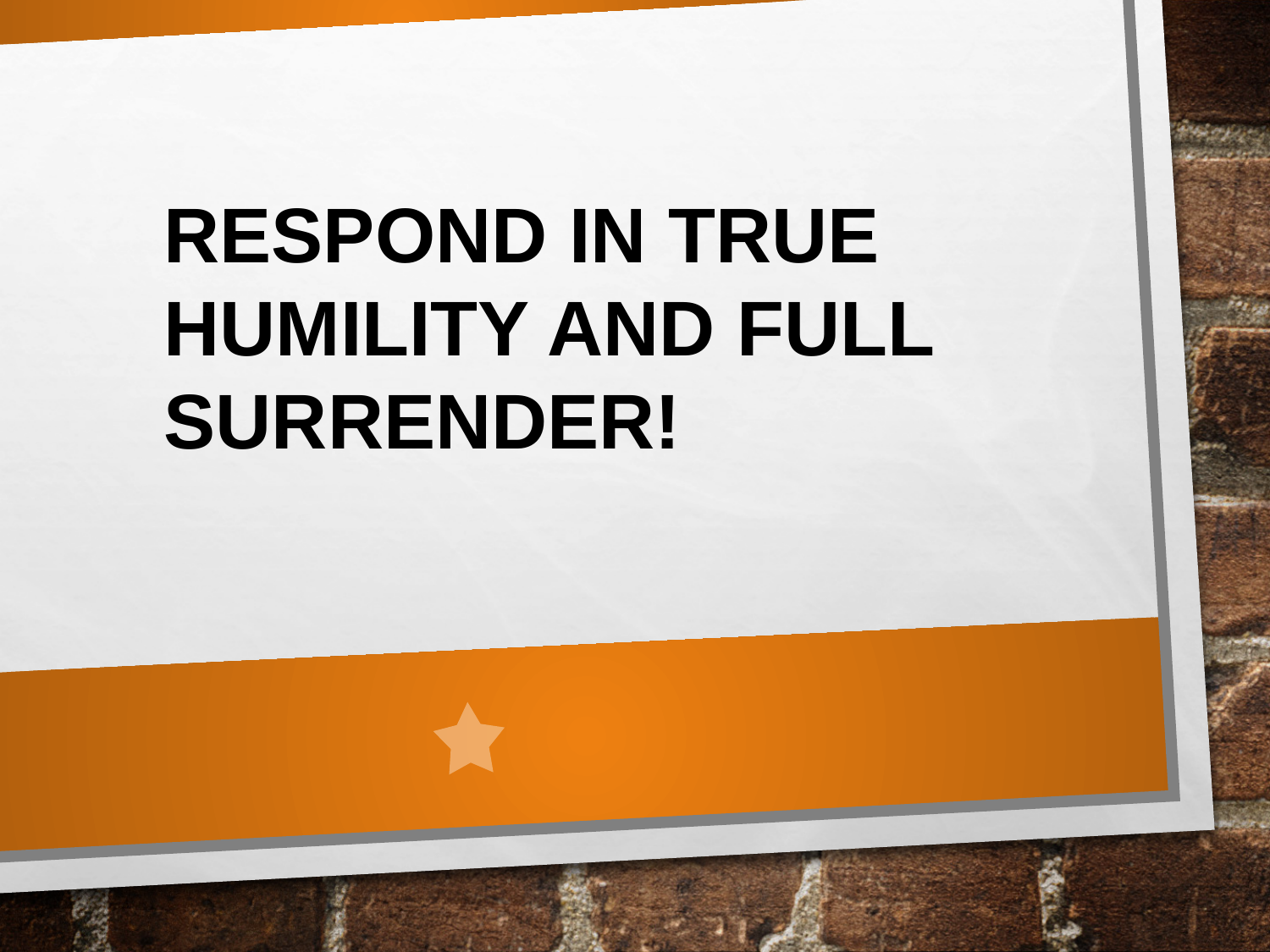

RESPOND IN TRUE HUMILITY AND FULL SURRENDER!